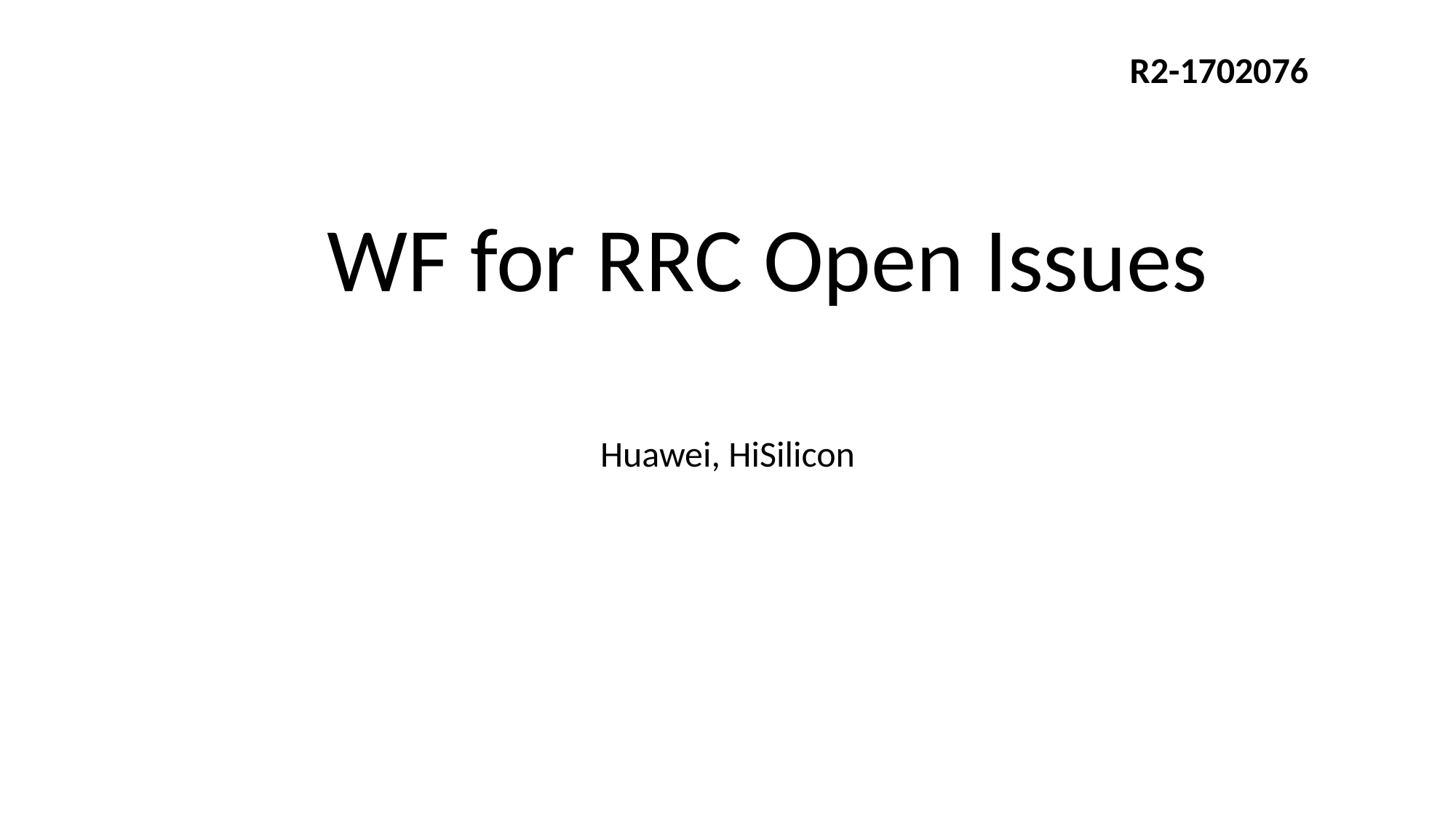

R2-1702076
# WF for RRC Open Issues
Huawei, HiSilicon